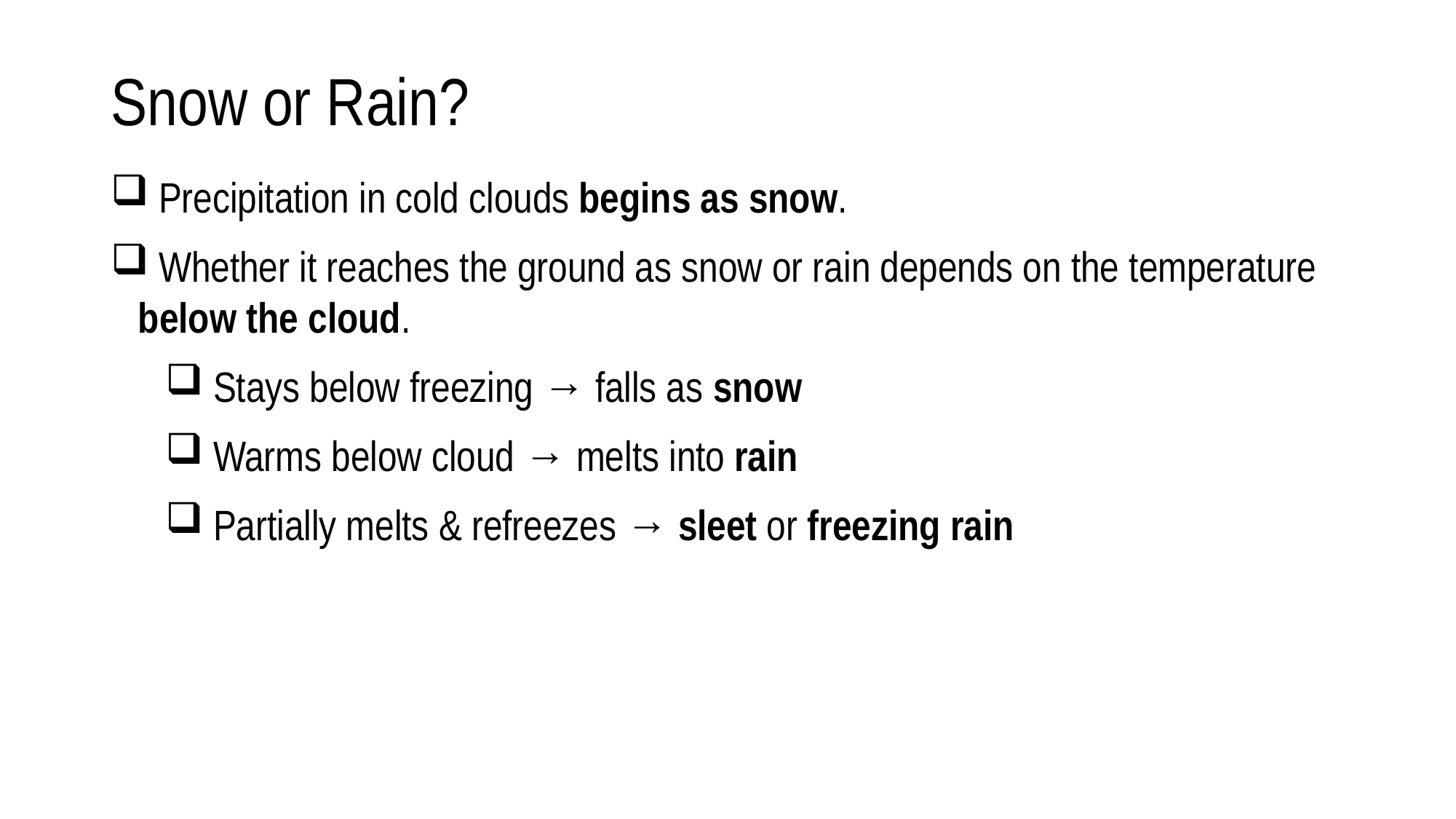

# Snow or Rain?
 Precipitation in cold clouds begins as snow.
 Whether it reaches the ground as snow or rain depends on the temperature below the cloud.
 Stays below freezing → falls as snow
 Warms below cloud → melts into rain
 Partially melts & refreezes → sleet or freezing rain